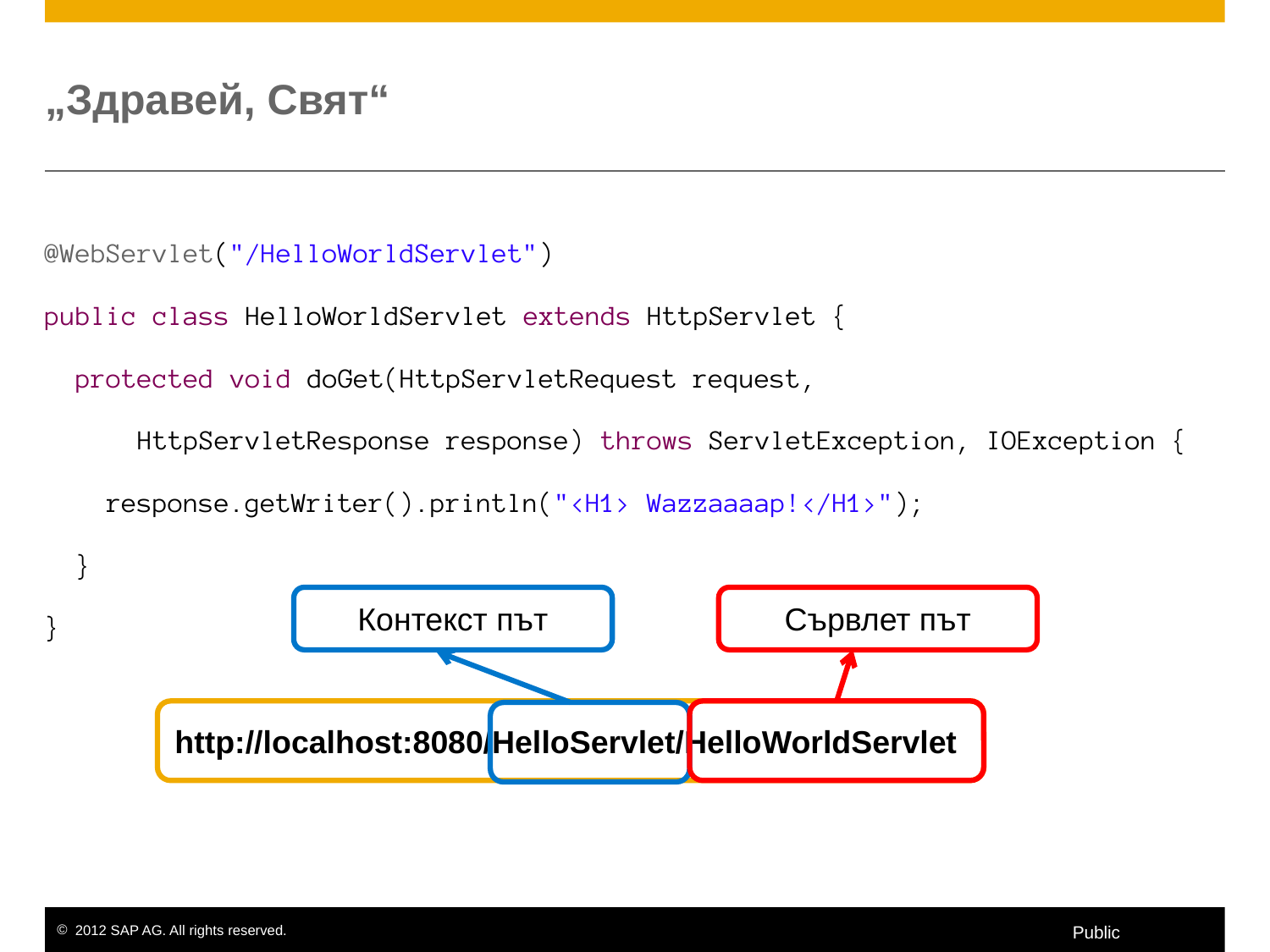

# „Здравей, Свят“
@WebServlet("/HelloWorldServlet")
public class HelloWorldServlet extends HttpServlet {
  protected void doGet(HttpServletRequest request,
      HttpServletResponse response) throws ServletException, IOException {
    response.getWriter().println("<H1> Wazzaaaap!</H1>");
  }
}

Контекст път
Сървлет път
http://localhost:8080/HelloServlet/HelloWorldServlet